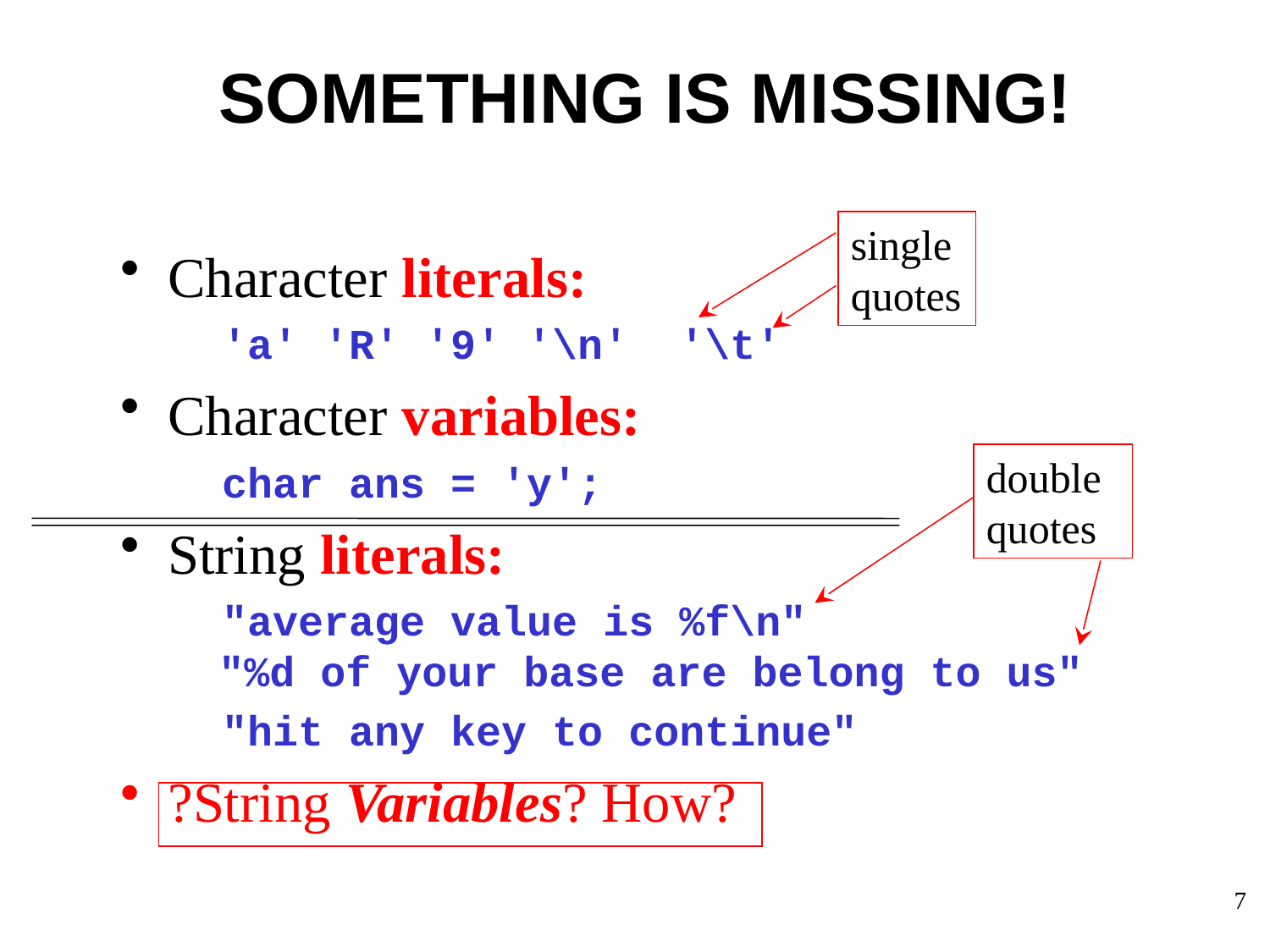

# SOMETHING IS MISSING!
single quotes

Character literals:
    'a' 'R' '9' '\n'  '\t'
Character variables:
    char ans = 'y';
String literals:
    "average value is %f\n"
  "%d of your base are belong to us"
    "hit any key to continue"
?String Variables? How?

double quotes

7